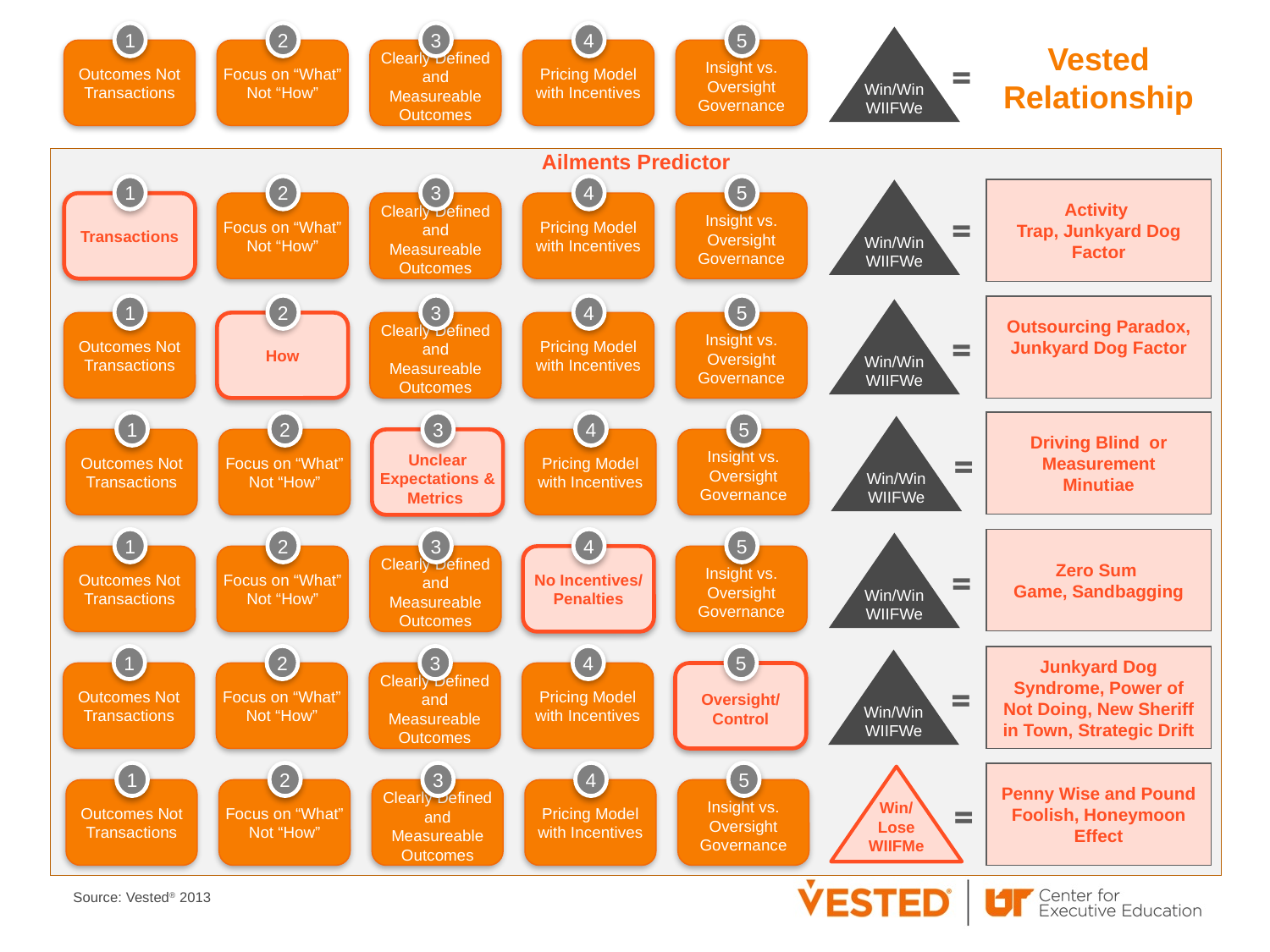

1
Outcomes Not Transactions
2
Focus on “What” Not “How”
3
Clearly Defined and Measureable Outcomes
4
Pricing Model with Incentives
5
Insight vs. Oversight Governance
Win/Win WIIFWe
Vested Relationship
=
Ailments Predictor
1
Transactions
2
Focus on “What” Not “How”
3
Clearly Defined and Measureable Outcomes
4
Pricing Model with Incentives
5
Insight vs. Oversight Governance
Activity
Trap, Junkyard Dog Factor
Win/Win WIIFWe
=
1
Outcomes Not Transactions
2
How
3
Clearly Defined and Measureable Outcomes
4
Pricing Model with Incentives
5
Insight vs. Oversight Governance
Outsourcing Paradox, Junkyard Dog Factor

Win/Win WIIFWe
=
1
Outcomes Not Transactions
2
Focus on “What” Not “How”
3
Unclear Expectations & Metrics
4
Pricing Model with Incentives
5
Insight vs. Oversight Governance
Driving Blind  or Measurement
Minutiae
Win/Win WIIFWe
=
1
Outcomes Not Transactions
2
Focus on “What” Not “How”
3
Clearly Defined and Measureable Outcomes
4
No Incentives/
Penalties
5
Insight vs. Oversight Governance
Zero Sum
Game, Sandbagging
Win/Win WIIFWe
=
1
Outcomes Not Transactions
2
Focus on “What” Not “How”
3
Clearly Defined and Measureable Outcomes
4
Pricing Model with Incentives
5
Oversight/ Control
Junkyard Dog
Syndrome, Power of Not Doing, New Sheriff in Town, Strategic Drift
Win/Win WIIFWe
=
1
Outcomes Not Transactions
2
Focus on “What” Not “How”
3
Clearly Defined and Measureable Outcomes
4
Pricing Model with Incentives
5
Insight vs. Oversight Governance
Penny Wise and Pound Foolish, Honeymoon Effect
Win/Lose WIIFMe
=
Source: Vested® 2013